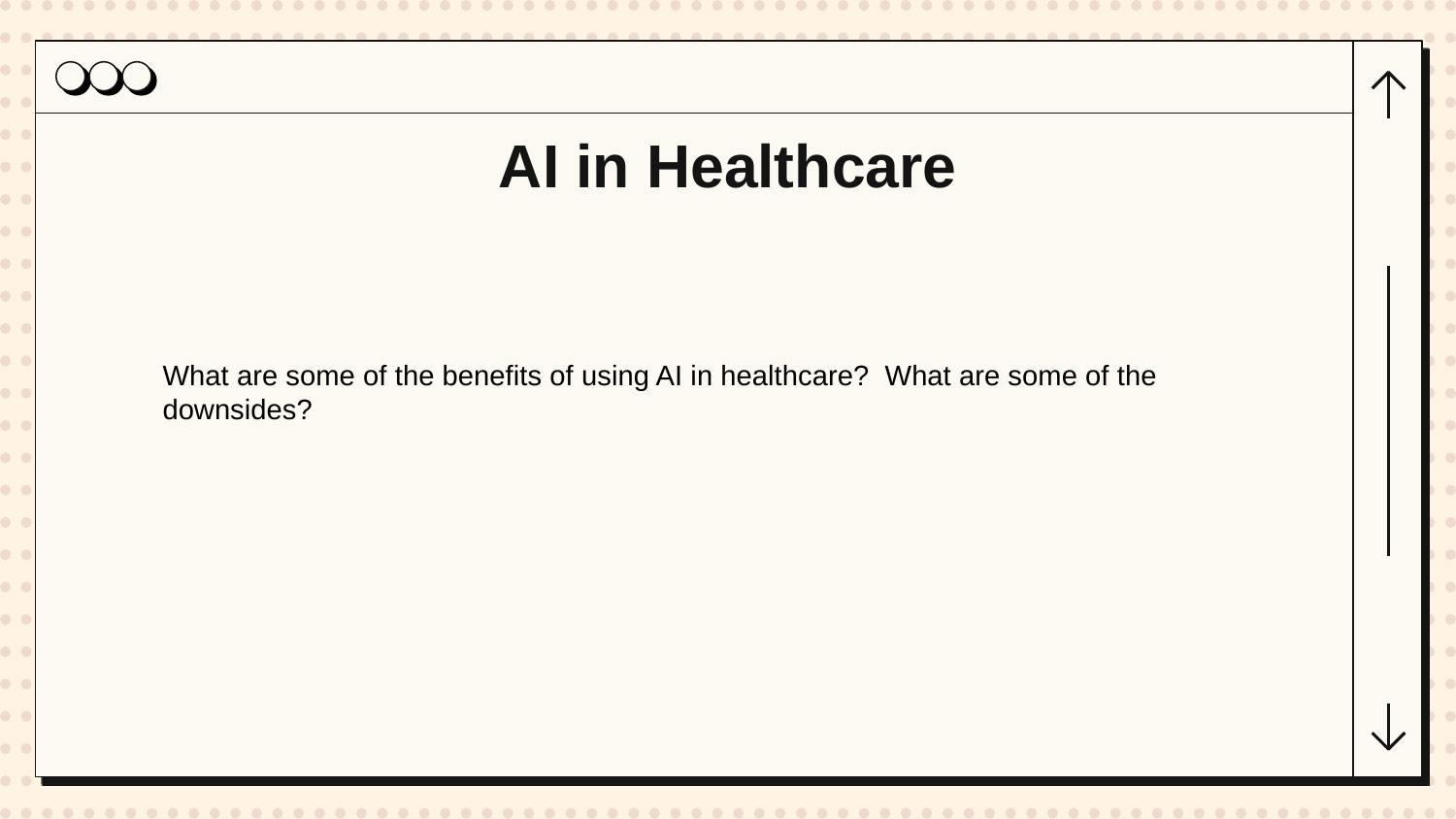

# AI in Healthcare
What are some of the benefits of using AI in healthcare?  What are some of the downsides?